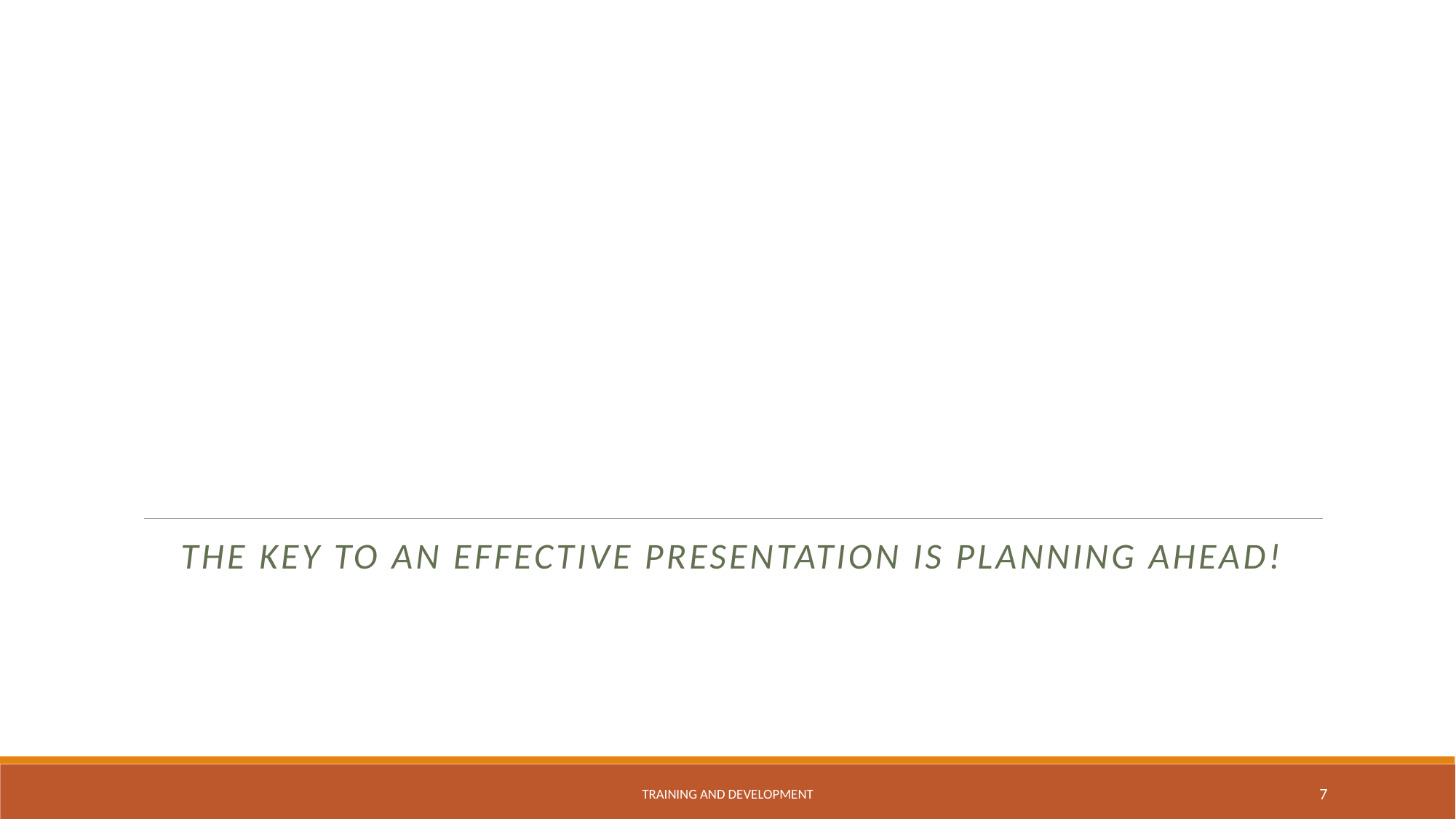

The key to an effective presentation is planning ahead!

Training and Development
7